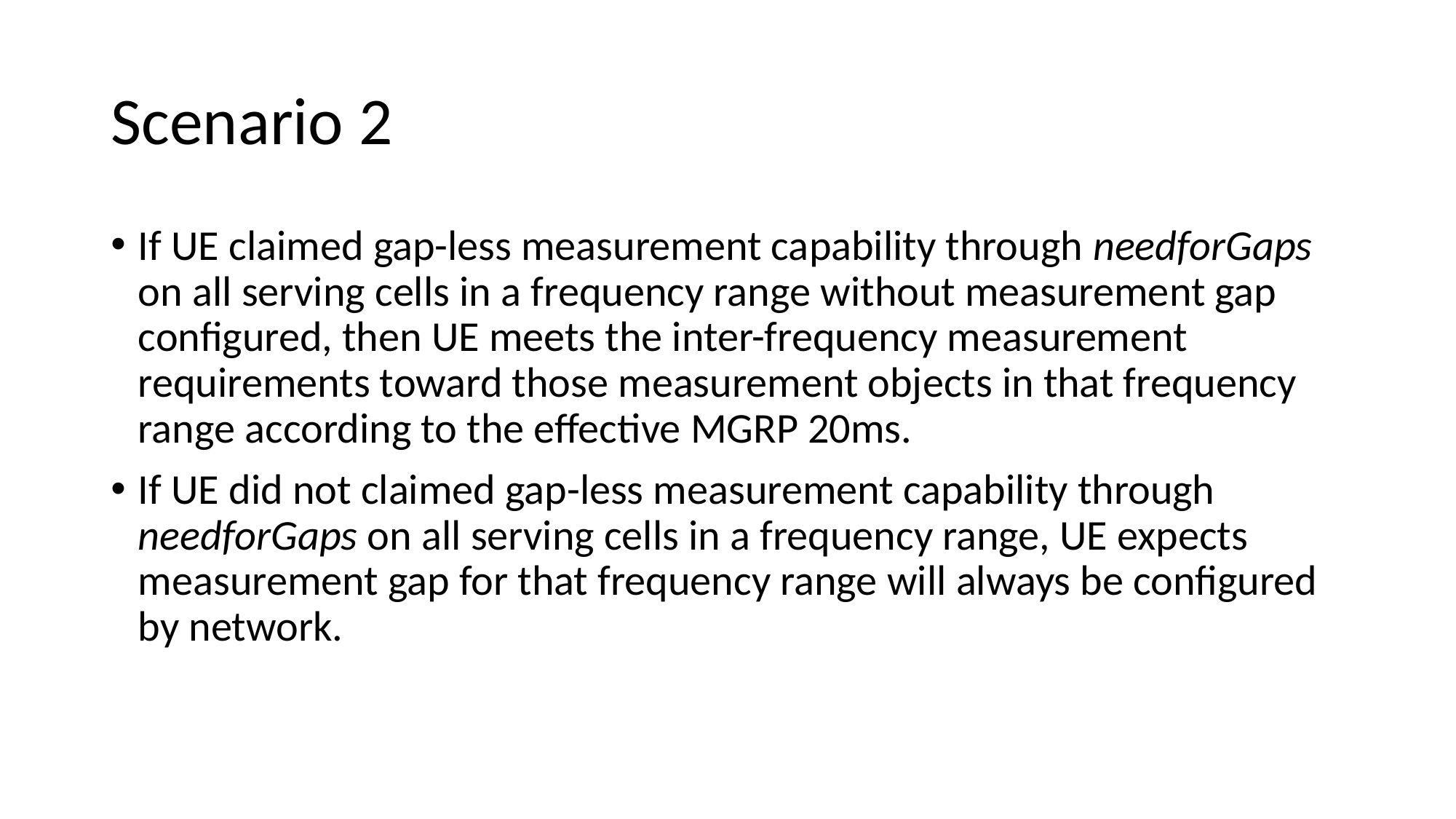

# Scenario 2
If UE claimed gap-less measurement capability through needforGaps on all serving cells in a frequency range without measurement gap configured, then UE meets the inter-frequency measurement requirements toward those measurement objects in that frequency range according to the effective MGRP 20ms.
If UE did not claimed gap-less measurement capability through needforGaps on all serving cells in a frequency range, UE expects measurement gap for that frequency range will always be configured by network.